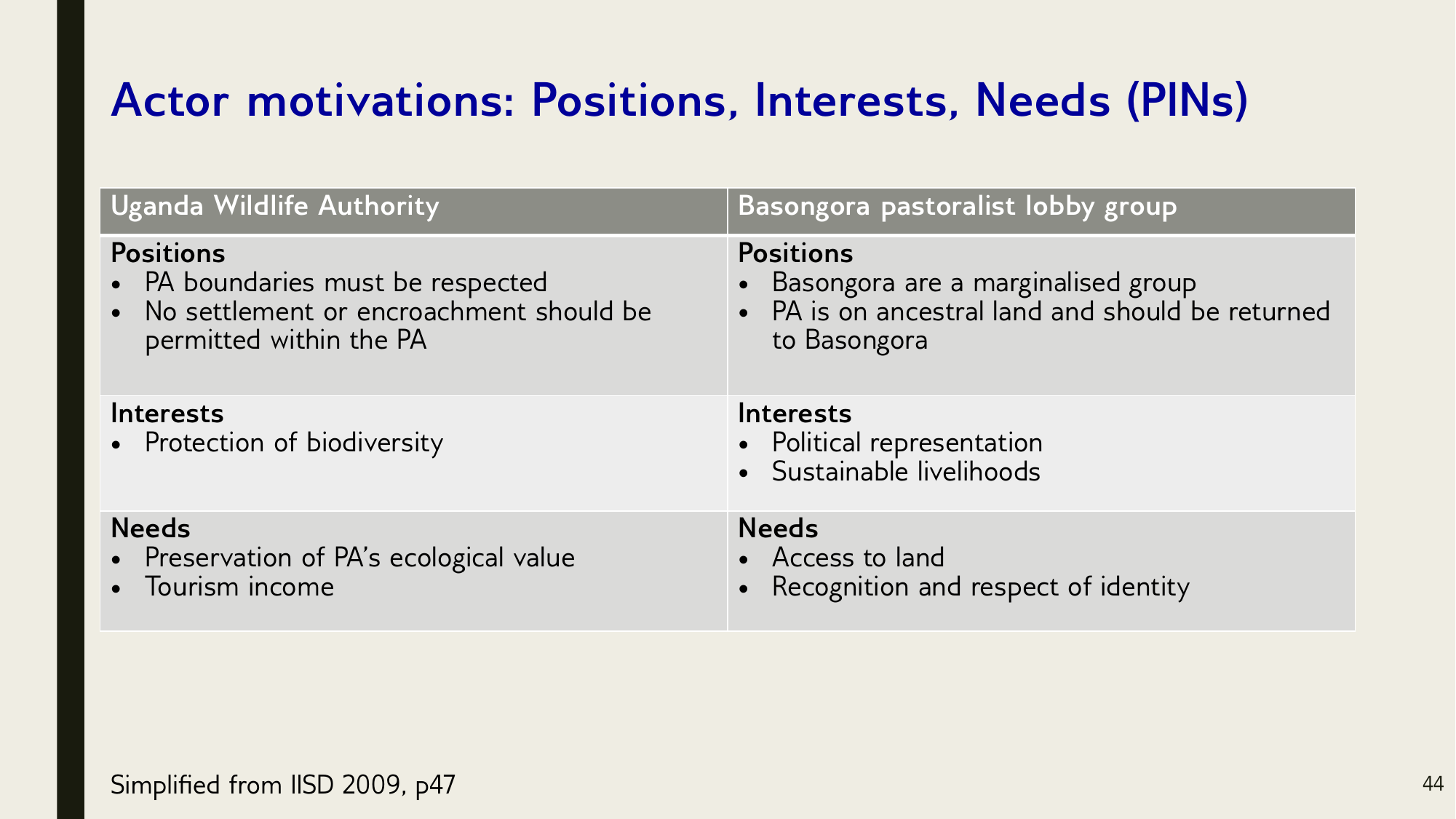

# Actor motivations: Positions, Interests, Needs (PINs)
| Uganda Wildlife Authority | Basongora pastoralist lobby group |
| --- | --- |
| Positions PA boundaries must be respected No settlement or encroachment should be permitted within the PA | Positions Basongora are a marginalised group PA is on ancestral land and should be returned to Basongora |
| Interests Protection of biodiversity | Interests Political representation Sustainable livelihoods |
| Needs Preservation of PA’s ecological value Tourism income | Needs Access to land Recognition and respect of identity |
44
Simplified from IISD 2009, p47